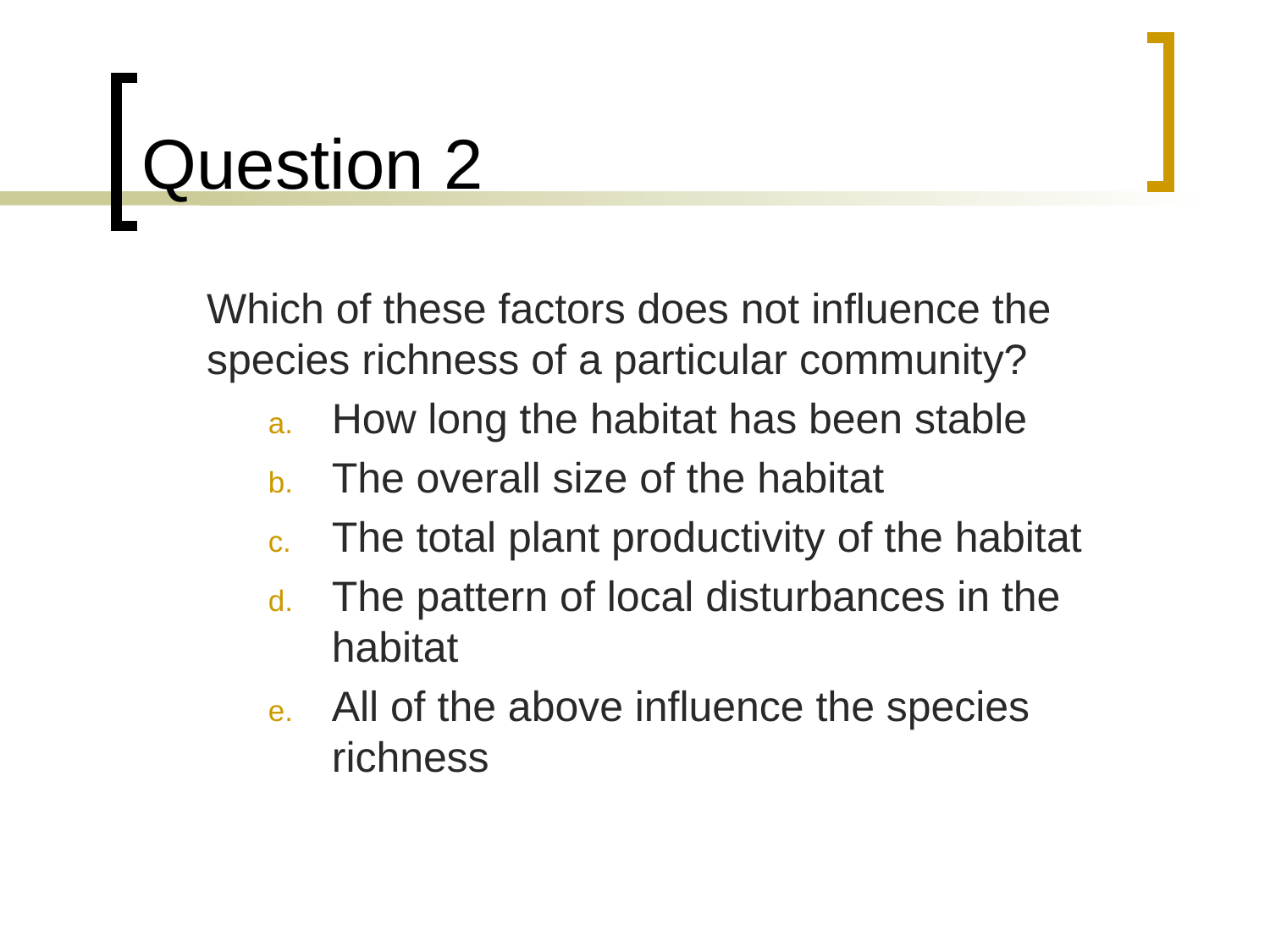

# Question 2
	Which of these factors does not influence the species richness of a particular community?
How long the habitat has been stable
The overall size of the habitat
The total plant productivity of the habitat
The pattern of local disturbances in the habitat
All of the above influence the species richness